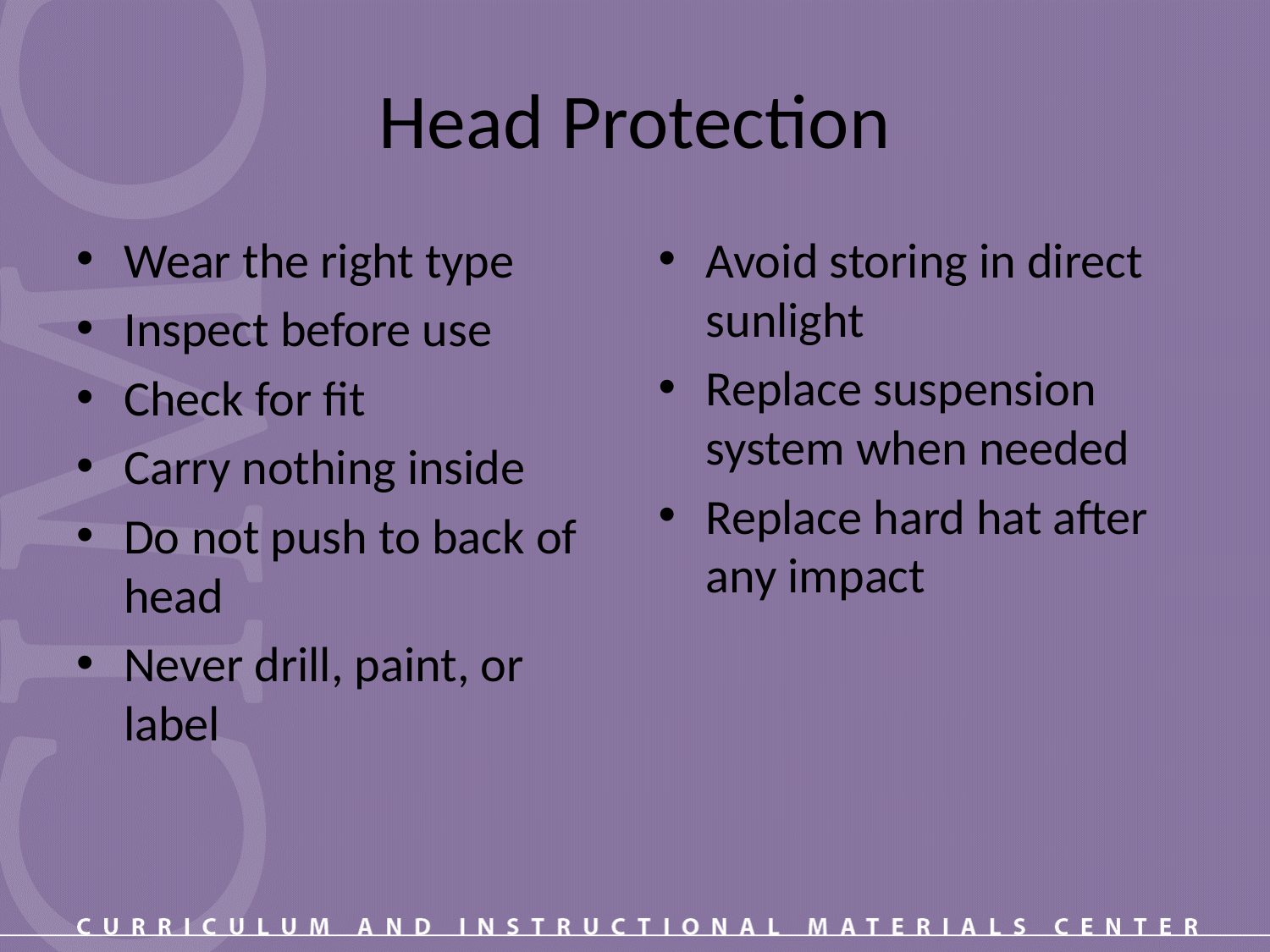

# Head Protection
Wear the right type
Inspect before use
Check for fit
Carry nothing inside
Do not push to back of head
Never drill, paint, or label
Avoid storing in direct sunlight
Replace suspension system when needed
Replace hard hat after any impact